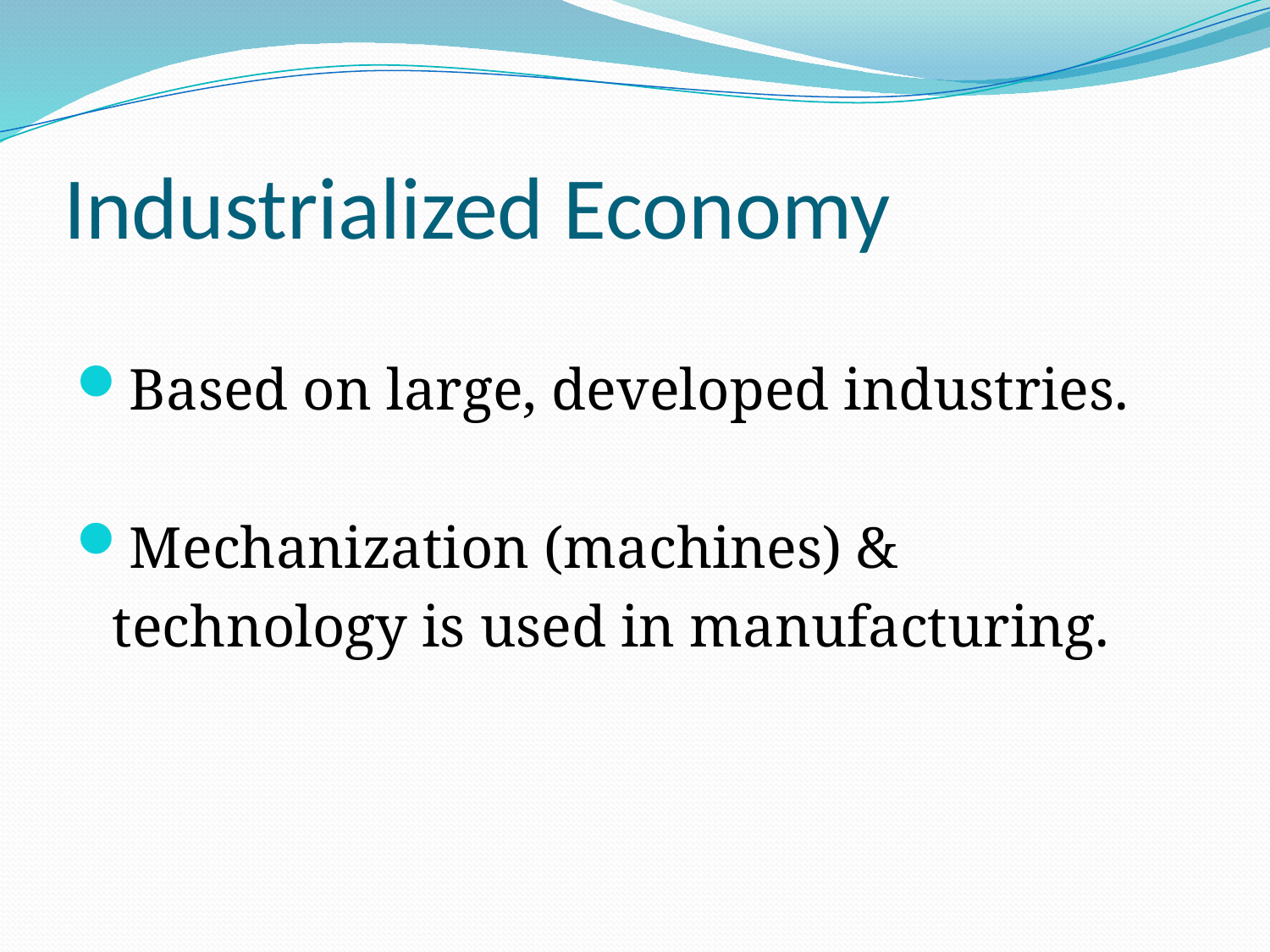

# Industrialized Economy

Based on large, developed industries.

Mechanization (machines) &
    technology is used in manufacturing.